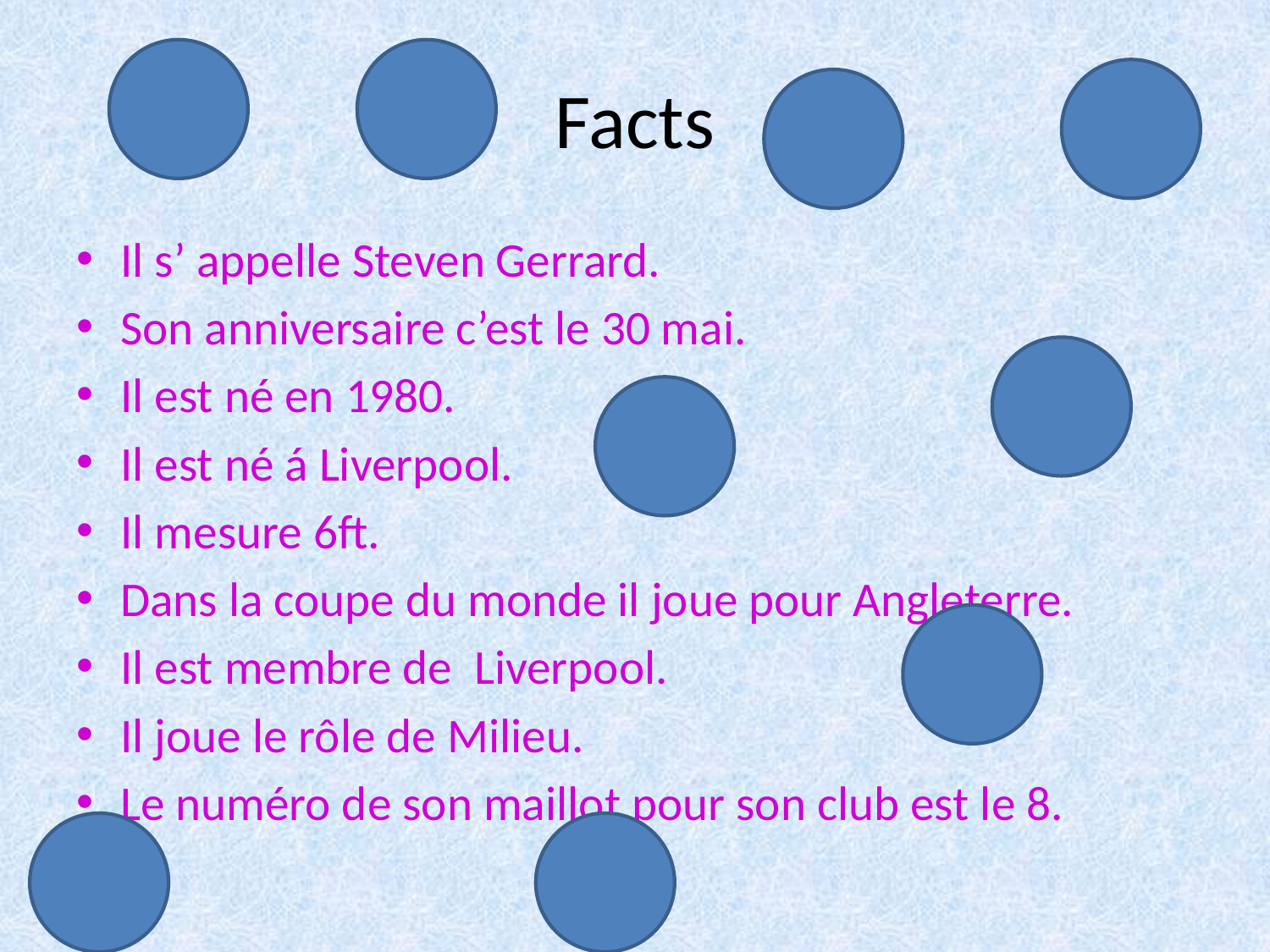

# Facts

Il s’ appelle Steven Gerrard.
Son anniversaire c’est le 30 mai.
Il est né en 1980.
Il est né á Liverpool.
Il mesure 6ft.
Dans la coupe du monde il joue pour Angleterre.
Il est membre de  Liverpool.
Il joue le rôle de Milieu.
Le numéro de son maillot pour son club est le 8.